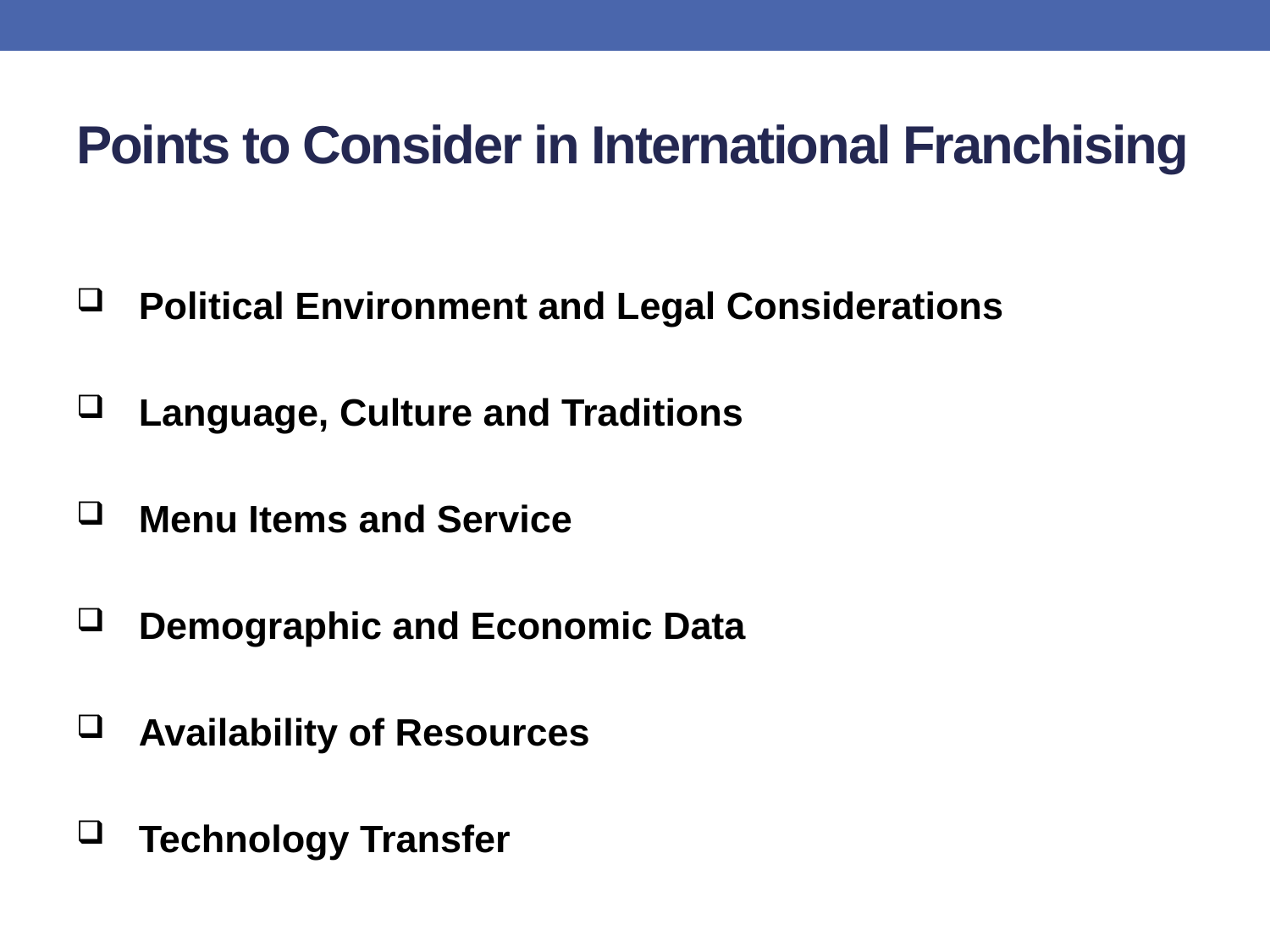

# Points to Consider in International Franchising
Political Environment and Legal Considerations

Language, Culture and Traditions

Menu Items and Service

Demographic and Economic Data

Availability of Resources

Technology Transfer